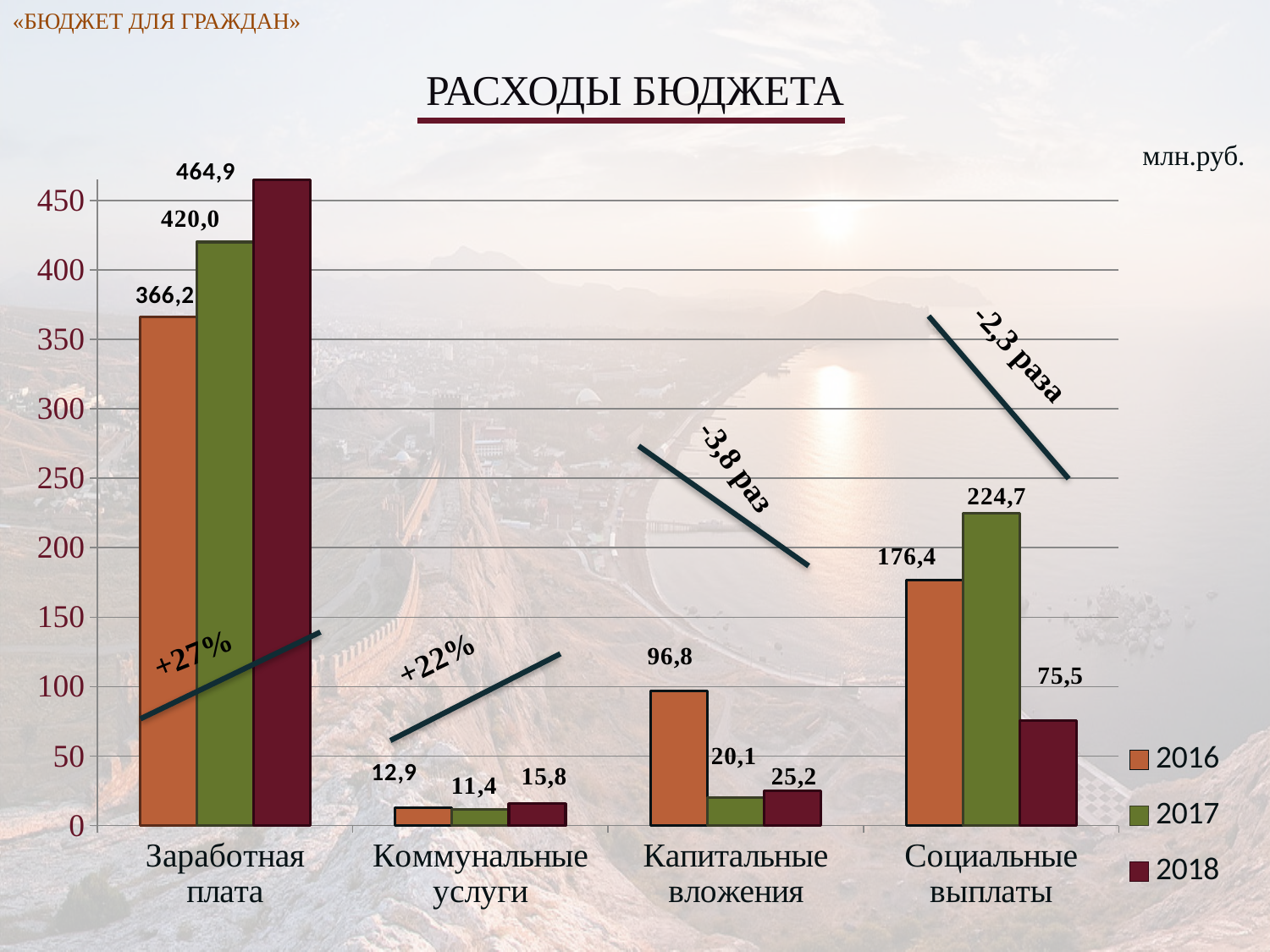

«БЮДЖЕТ ДЛЯ ГРАЖДАН»
РАСХОДЫ БЮДЖЕТА
млн.руб.

### Chart

| Category | 2016 | 2017 | 2018 |
|---|---|---|---|
| Заработная плата | 366.2 | 420.0 | 464.9 |
| Коммунальные услуги | 12.9 | 11.4 | 15.8 |
| Капитальные вложения | 96.8 | 20.1 | 25.2 |
| Социальные выплаты | 176.4 | 224.7 | 75.5 |